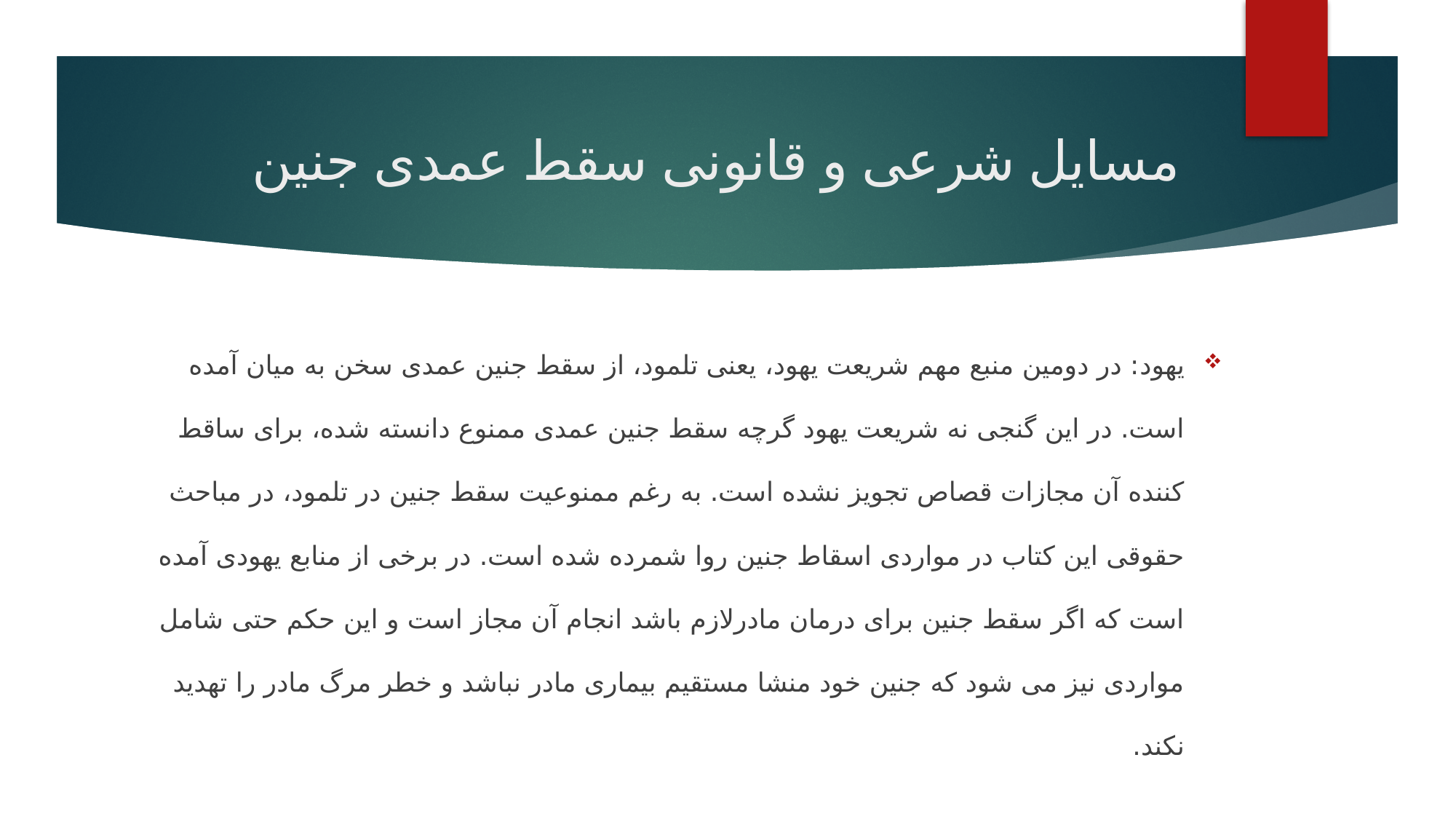

# مسایل شرعی و قانونی سقط عمدی جنین
یهود: در دومین منبع مهم شریعت یهود، یعنی تلمود، از سقط جنین عمدی سخن به میان آمده است. در این گنجی نه شریعت یهود گرچه سقط جنین عمدی ممنوع دانسته شده، برای ساقط كننده آن مجازات قصاص تجویز نشده است. به رغم ممنوعیت سقط جنین در تلمود، در مباحث حقوقی این كتاب در مواردی اسقاط جنین روا شمرده شده است. در برخی از منابع یهودی آمده است كه اگر سقط جنین برای درمان مادرلازم باشد انجام آن مجاز است و این حكم حتی شامل مواردی نیز می شود كه جنین خود منشا مستقیم بیماری مادر نباشد و خطر مرگ مادر را تهدید نكند.